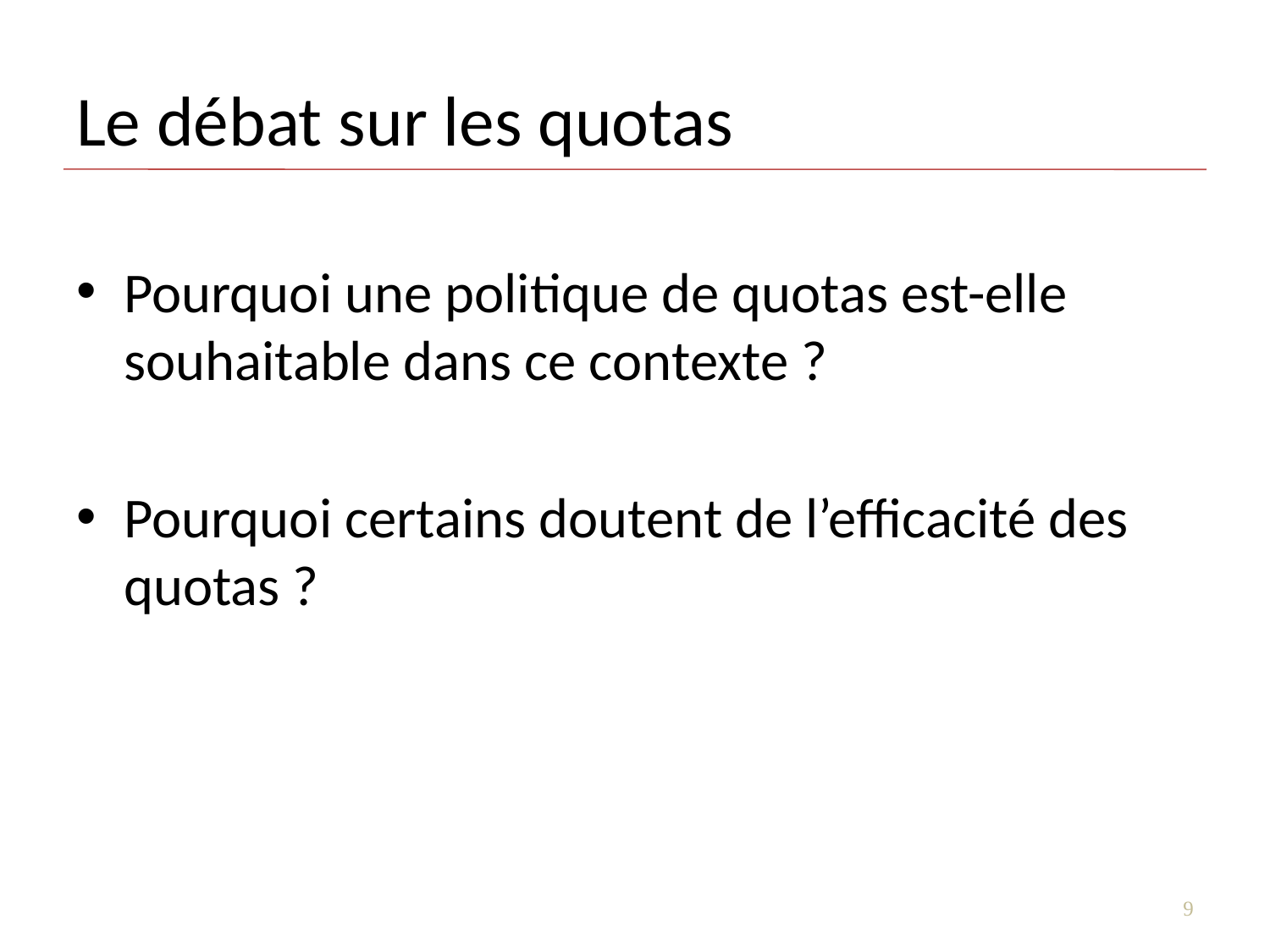

# Le débat sur les quotas
Pourquoi une politique de quotas est-elle souhaitable dans ce contexte ?

Pourquoi certains doutent de l’efficacité des quotas ?
9